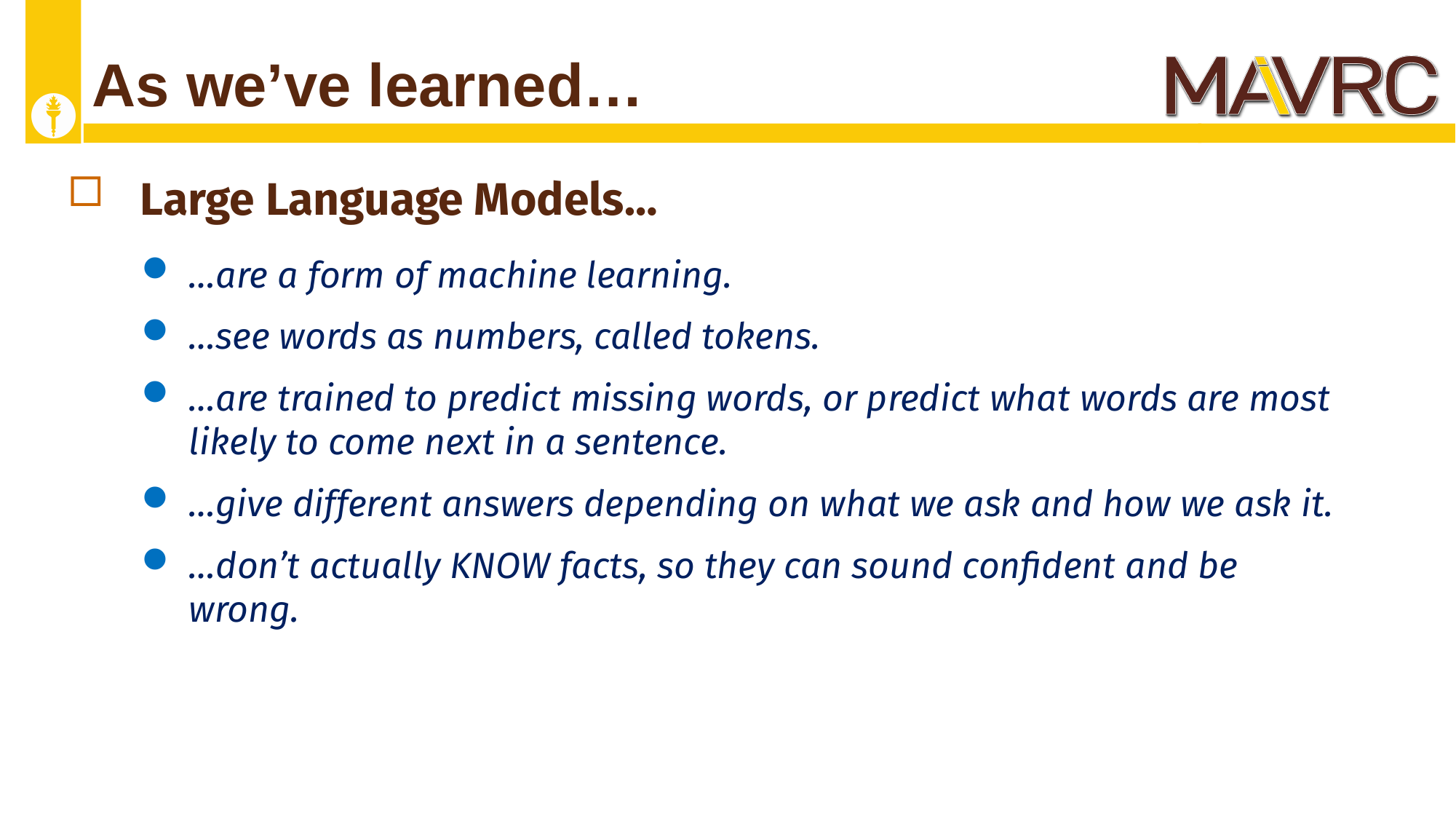

# As we’ve learned…
Large Language Models…
…are a form of machine learning.
…see words as numbers, called tokens.
…are trained to predict missing words, or predict what words are most likely to come next in a sentence.
…give different answers depending on what we ask and how we ask it.
…don’t actually KNOW facts, so they can sound confident and be wrong.